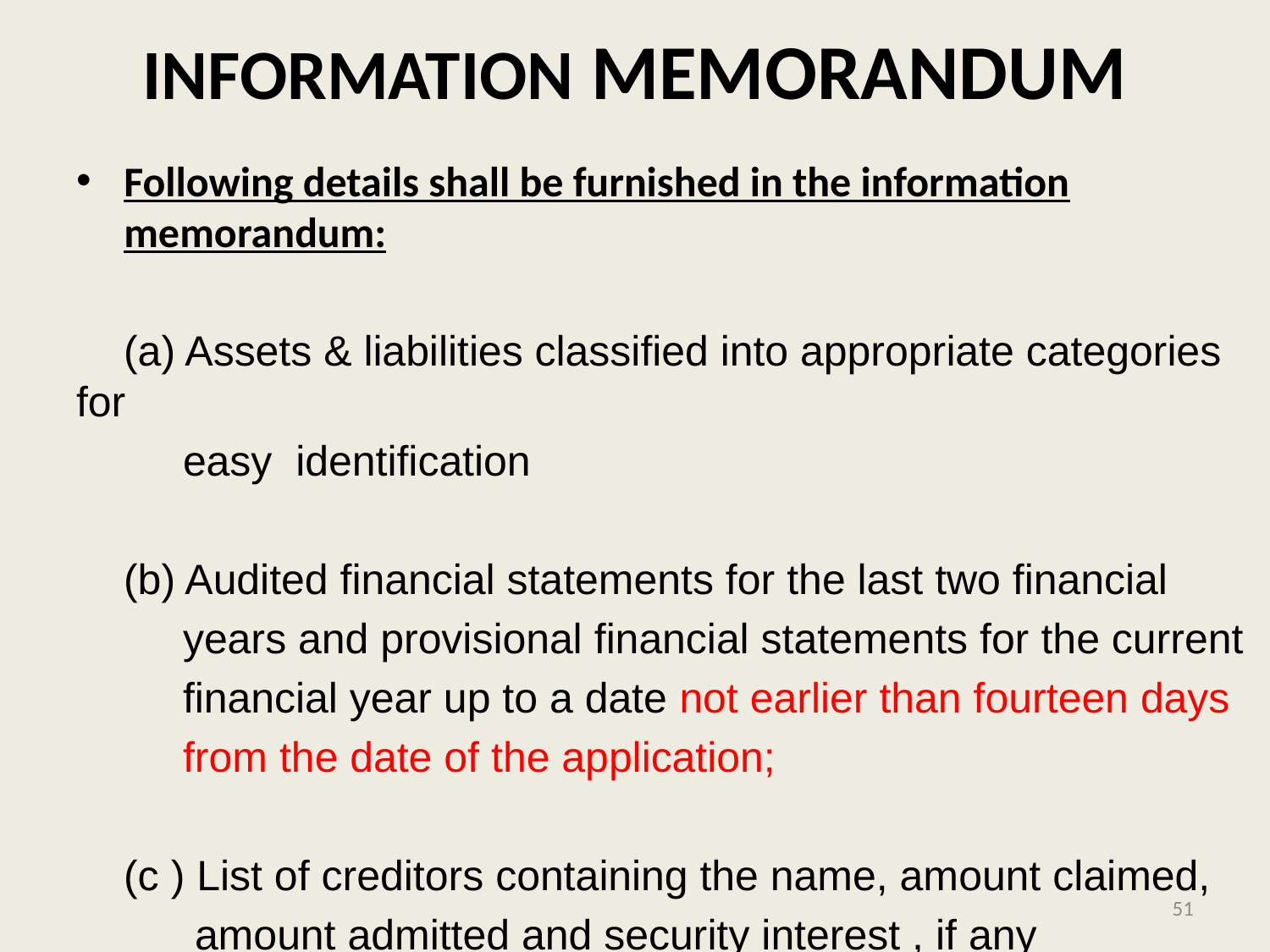

# INFORMATION MEMORANDUM
Following details shall be furnished in the information memorandum:

    (a) Assets & liabilities classified into appropriate categories for
         easy  identification

    (b) Audited financial statements for the last two financial
         years and provisional financial statements for the current
         financial year up to a date not earlier than fourteen days
         from the date of the application;

    (c ) List of creditors containing the name, amount claimed,
          amount admitted and security interest , if any

51